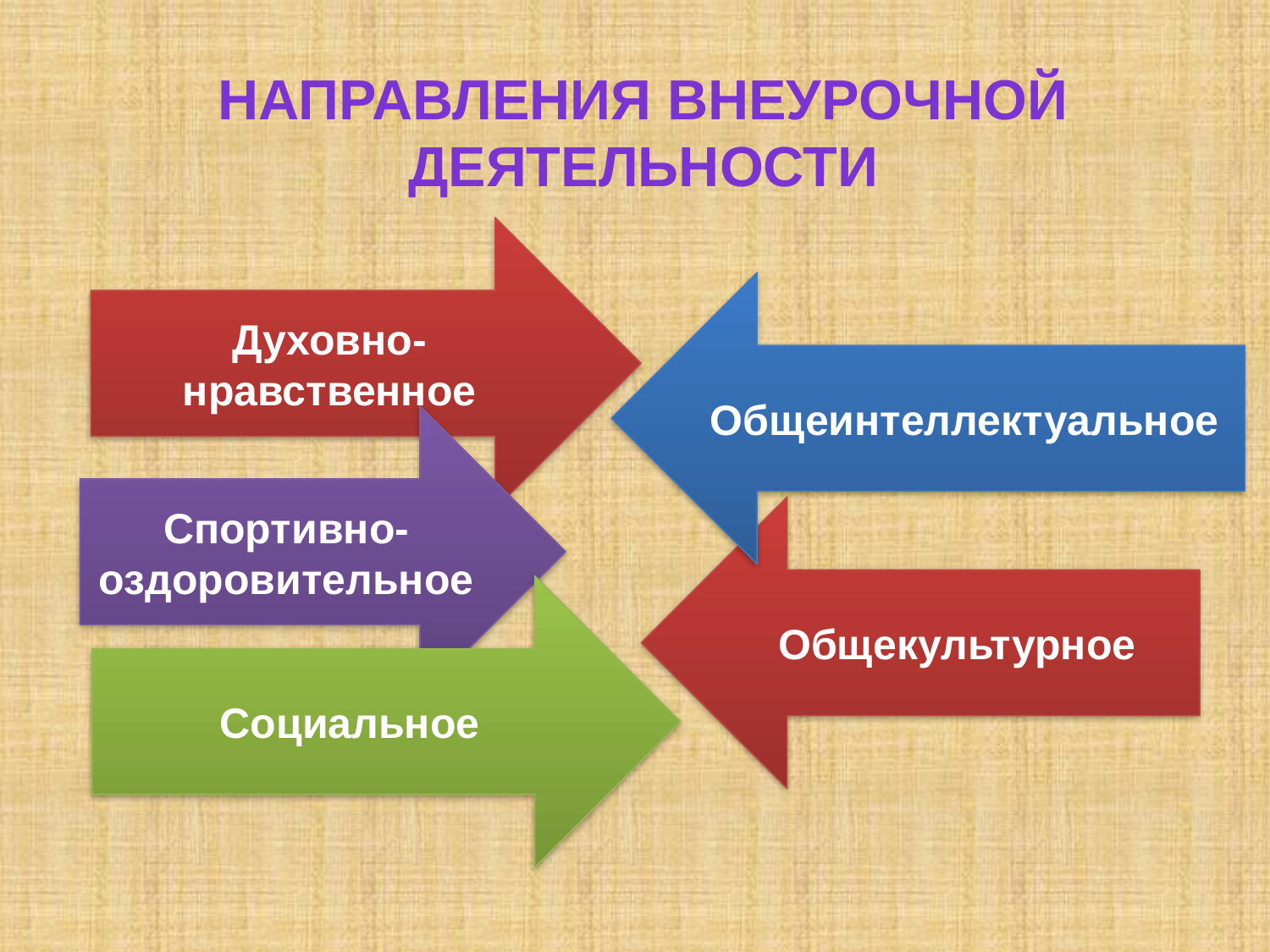

направления внеурочной деятельности
Духовно-нравственное
Общеинтеллектуальное
Спортивно-оздоровительное
Общекультурное
Социальное